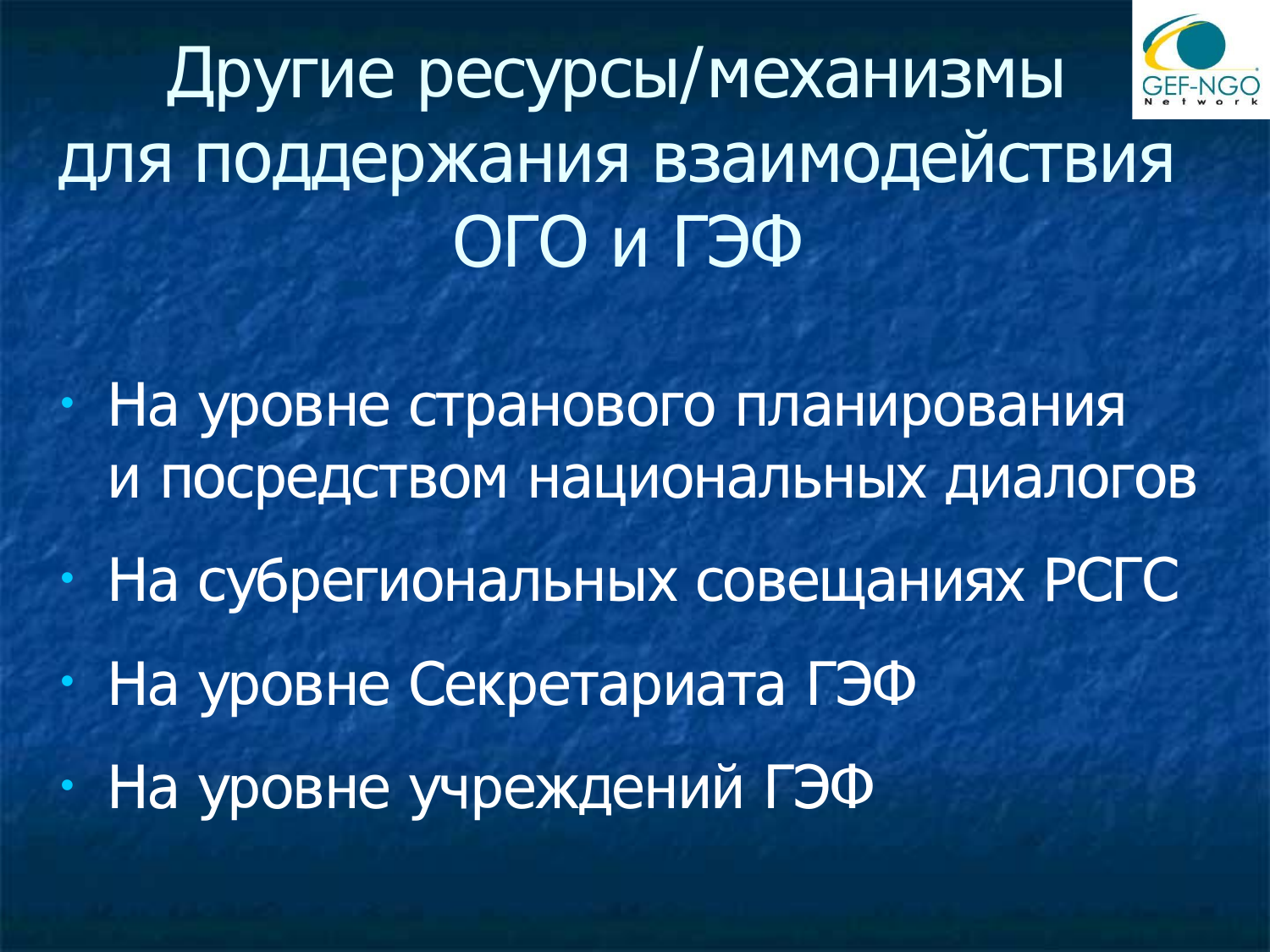

# Другие ресурсы/механизмы для поддержания взаимодействия ОГО и ГЭФ
На уровне странового планирования
и посредством национальных диалогов
На субрегиональных совещаниях РСГС
На уровне Секретариата ГЭФ
На уровне учреждений ГЭФ